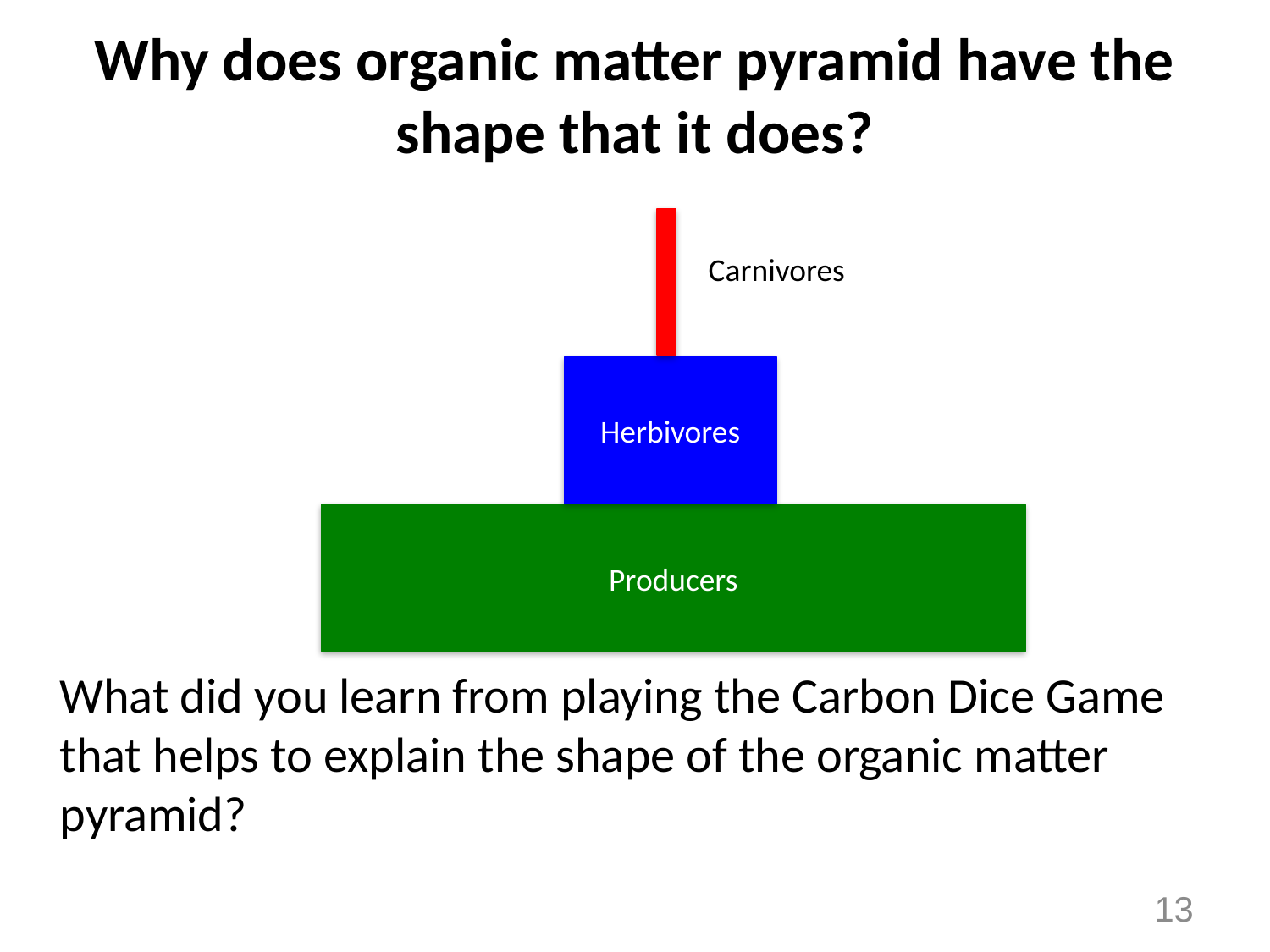

# Why does organic matter pyramid have the shape that it does?

Herbivores
Producers
Carnivores
What did you learn from playing the Carbon Dice Game that helps to explain the shape of the organic matter pyramid?

13